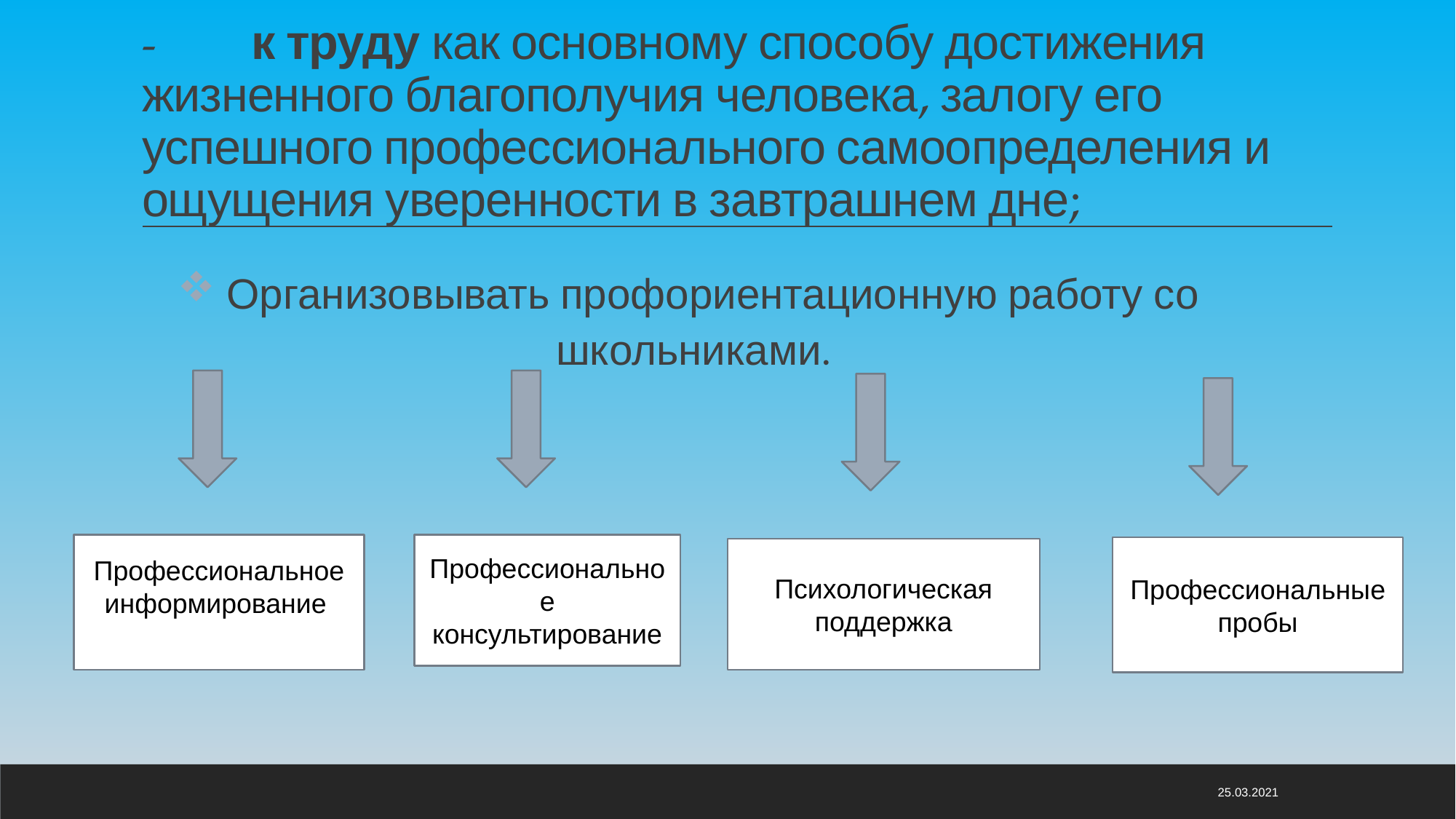

# -	к труду как основному способу достижения жизненного благополучия человека, залогу его успешного профессионального самоопределения и ощущения уверенности в завтрашнем дне;
 Организовывать профориентационную работу со школьниками.

Профессиональное информирование  информирование
Профессиональное консультирование
Профессиональные пробы
Психологическая поддержка
25.03.2021